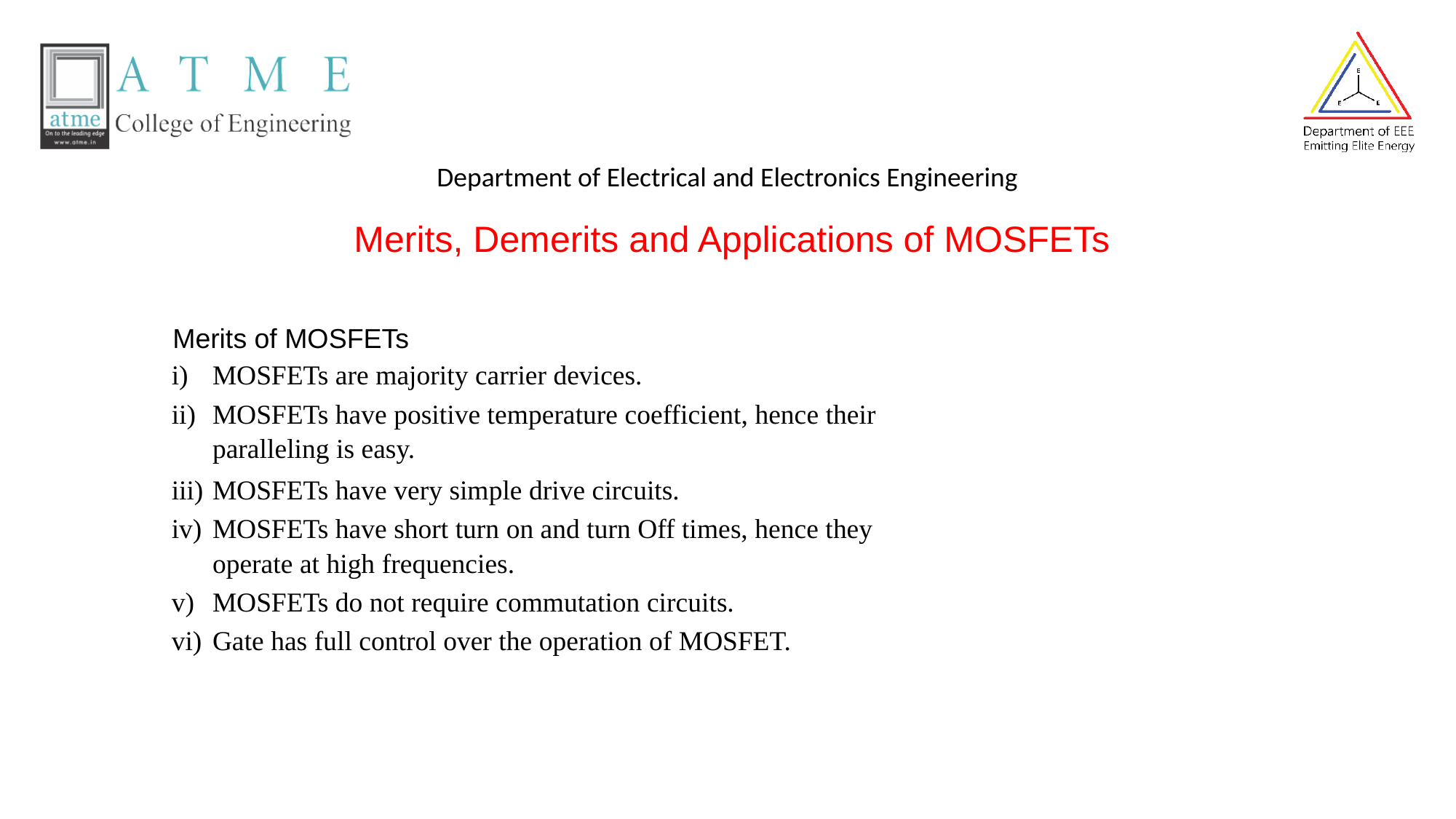

Merits, Demerits and Applications of MOSFETs
Merits of MOSFETs
MOSFETs are majority carrier devices.
MOSFETs have positive temperature coefficient, hence their paralleling is easy.
MOSFETs have very simple drive circuits.
MOSFETs have short turn on and turn Off times, hence they operate at high frequencies.
MOSFETs do not require commutation circuits.
Gate has full control over the operation of MOSFET.